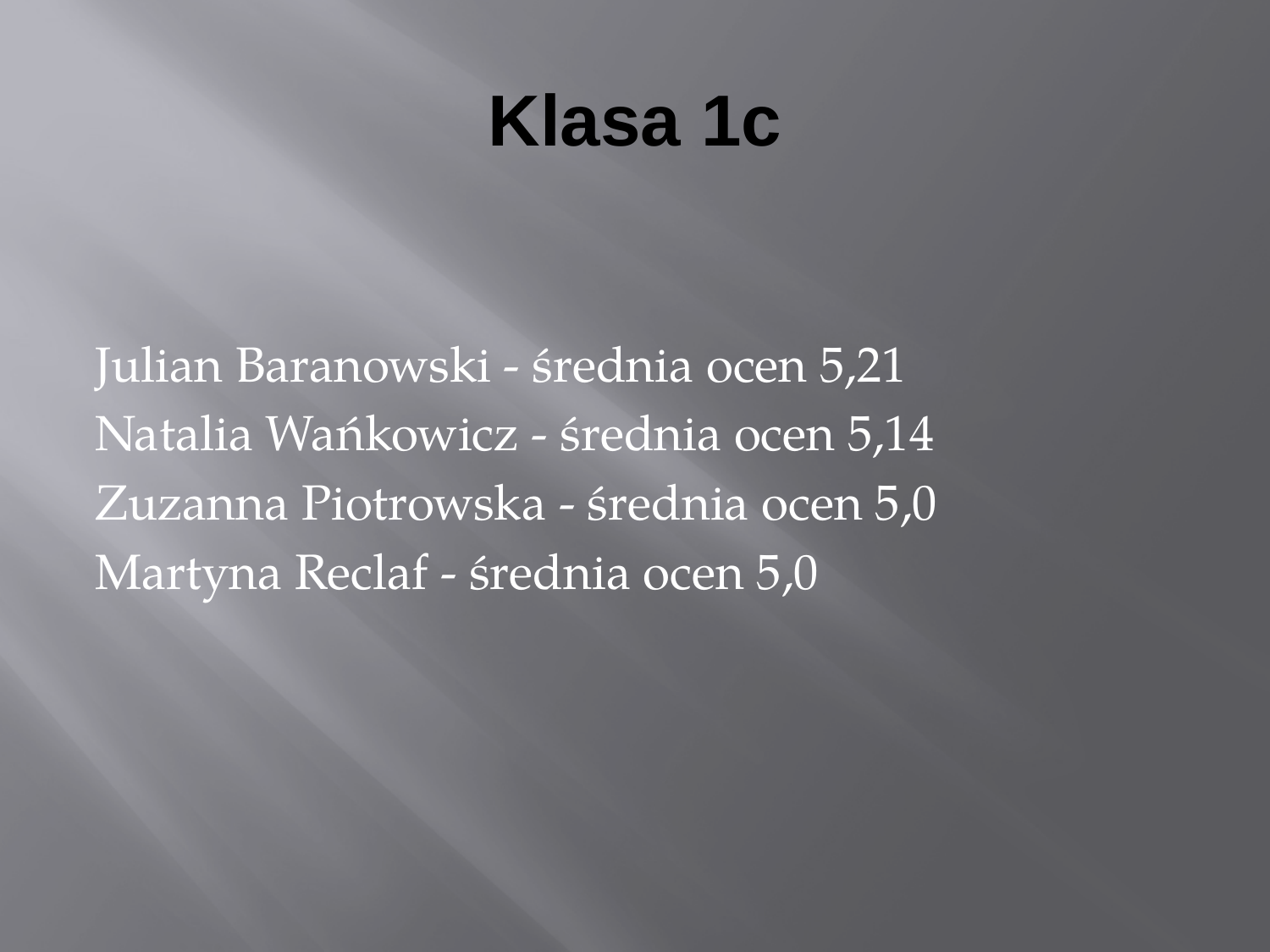

# Klasa 1c
Julian Baranowski - średnia ocen 5,21
Natalia Wańkowicz - średnia ocen 5,14
Zuzanna Piotrowska - średnia ocen 5,0
Martyna Reclaf - średnia ocen 5,0